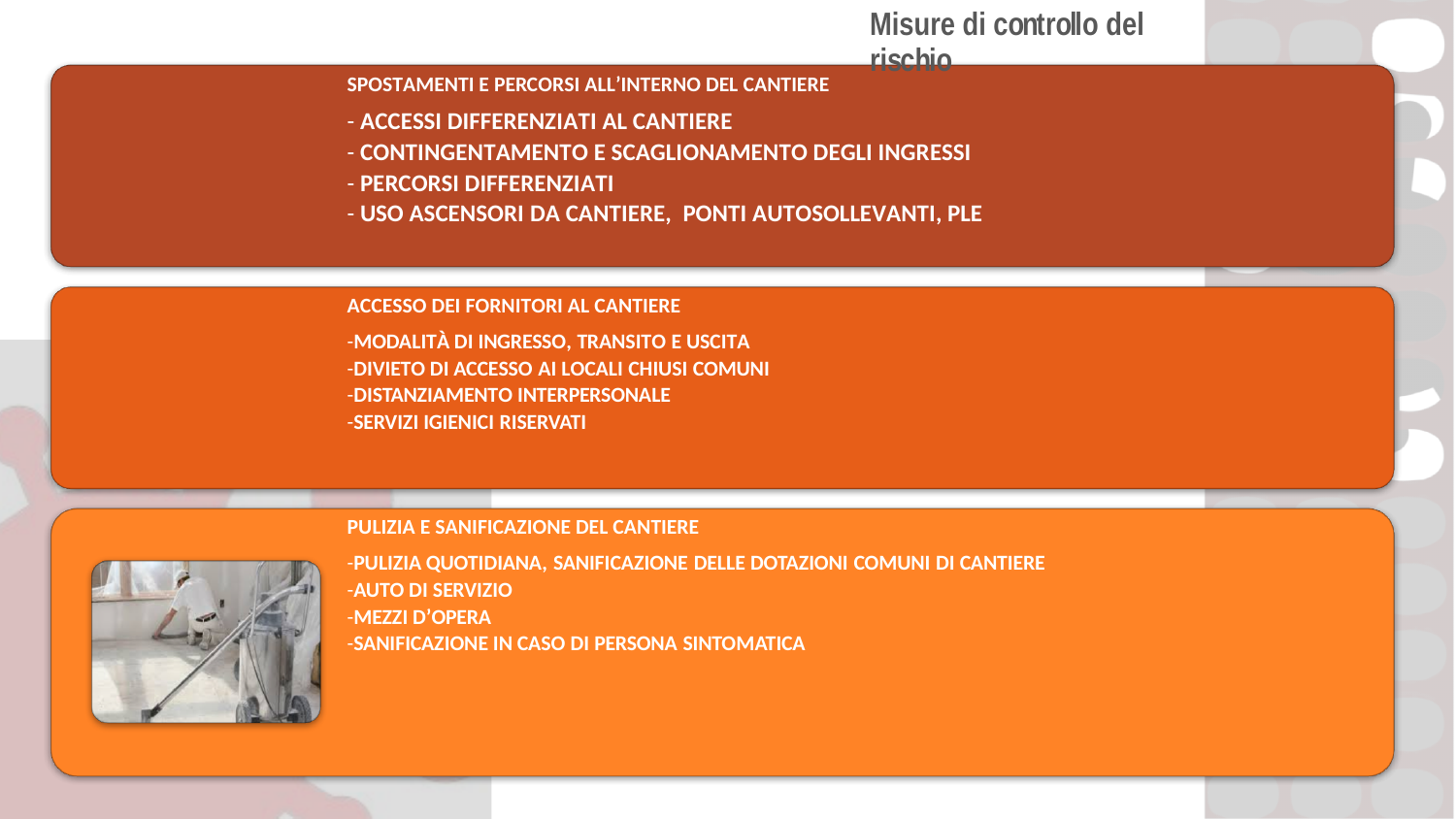

Misure di controllo del rischio

SPOSTAMENTI E PERCORSI ALL’INTERNO DEL CANTIERE
- ACCESSI DIFFERENZIATI AL CANTIERE
- CONTINGENTAMENTO E SCAGLIONAMENTO DEGLI INGRESSI
- PERCORSI DIFFERENZIATI
- USO ASCENSORI DA CANTIERE, PONTI AUTOSOLLEVANTI, PLE

ACCESSO DEI FORNITORI AL CANTIERE
-MODALITÀ DI INGRESSO, TRANSITO E USCITA
-DIVIETO DI ACCESSO AI LOCALI CHIUSI COMUNI
-DISTANZIAMENTO INTERPERSONALE
-SERVIZI IGIENICI RISERVATI

PULIZIA E SANIFICAZIONE DEL CANTIERE
-PULIZIA QUOTIDIANA, SANIFICAZIONE DELLE DOTAZIONI COMUNI DI CANTIERE
-AUTO DI SERVIZIO
-MEZZI D’OPERA
-SANIFICAZIONE IN CASO DI PERSONA SINTOMATICA